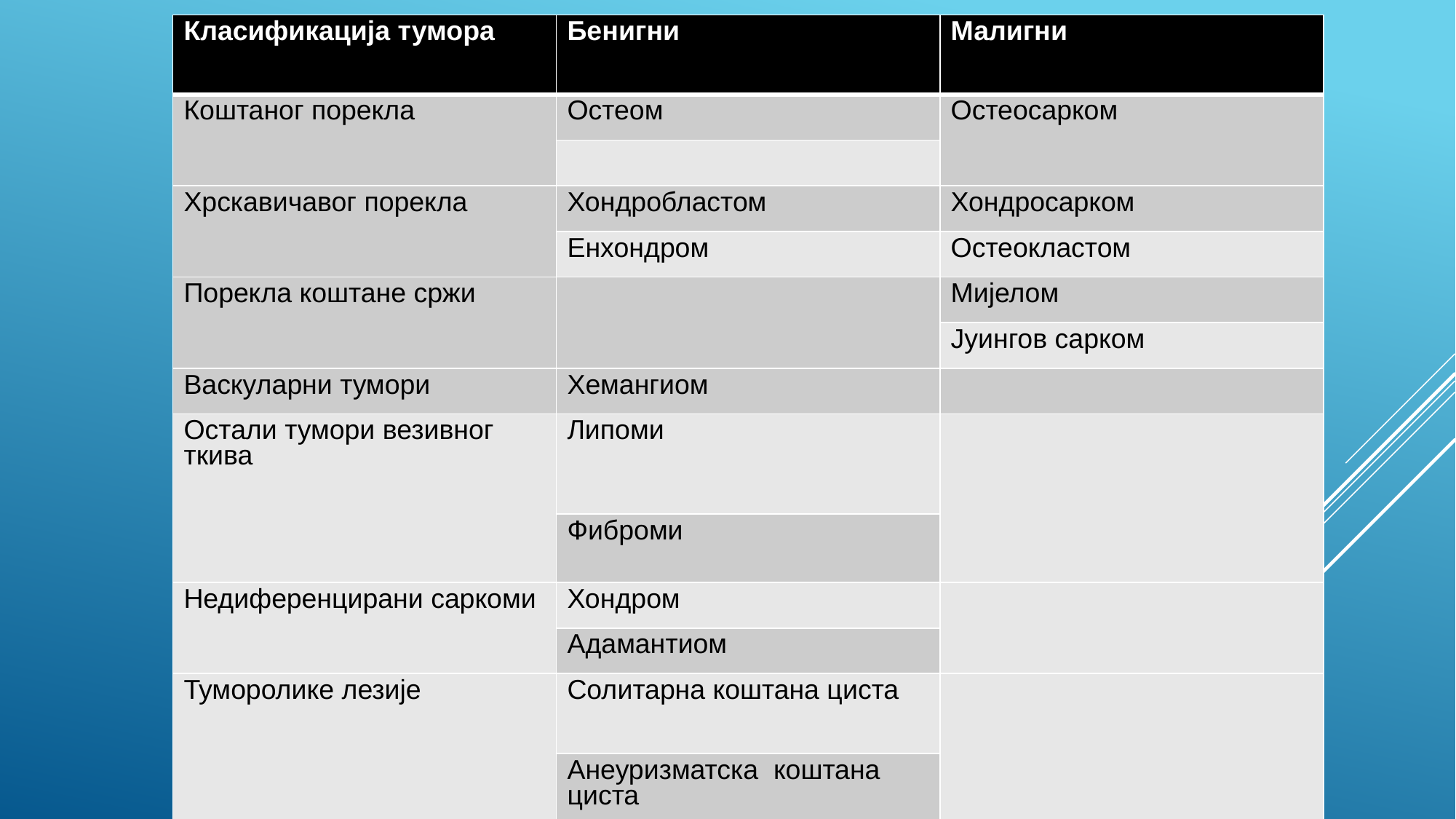

# ТУМОРИ КОСТИ
| Класификација тумора | Бенигни | Малигни |
| --- | --- | --- |
| Коштаног порекла | Остеом | Остеосарком |
|  |  |  |
| Хрскавичавог порекла | Хондробластом | Хондросарком |
|  | Енхондром | Остеокластом |
| Порекла коштане сржи |  | Мијелом |
|  |  | Јуингов сарком |
| Васкуларни тумори | Хемангиом |  |
| Остали тумори везивног ткива | Липоми |  |
|  | Фиброми |  |
| Недиференцирани саркоми | Хондром |  |
|  | Адамантиом |  |
| Туморолике лезије | Солитарна коштана циста |  |
|  | Анеуризматска коштана циста |  |